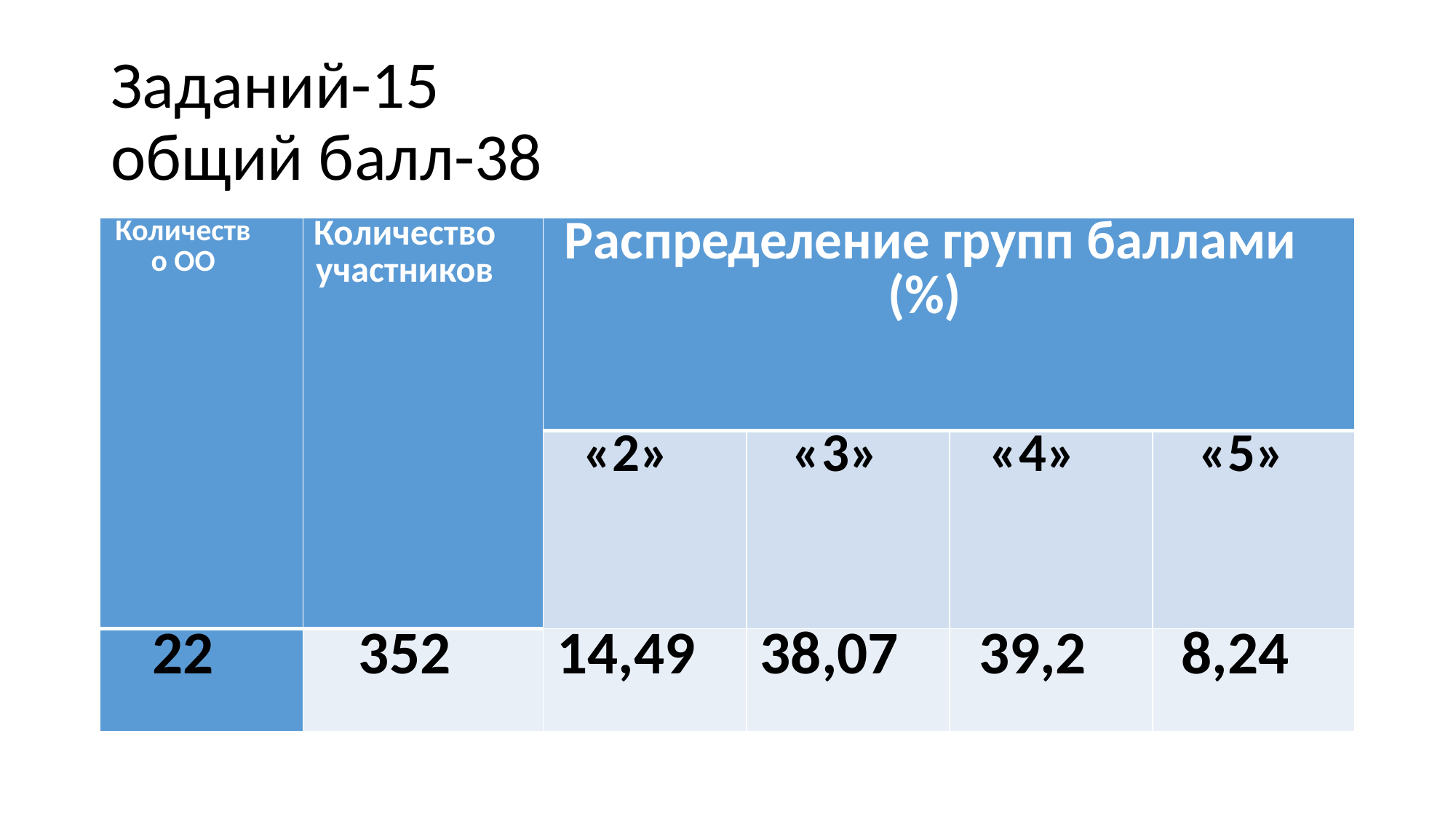

# Заданий-15 общий балл-38
| Количество ОО | Количество участников | Распределение групп баллами (%) |  |  |  |
| --- | --- | --- | --- | --- | --- |
|  |  | «2» | «3» | «4» | «5» |
| 22 | 352 | 14,49 | 38,07 | 39,2 | 8,24 |